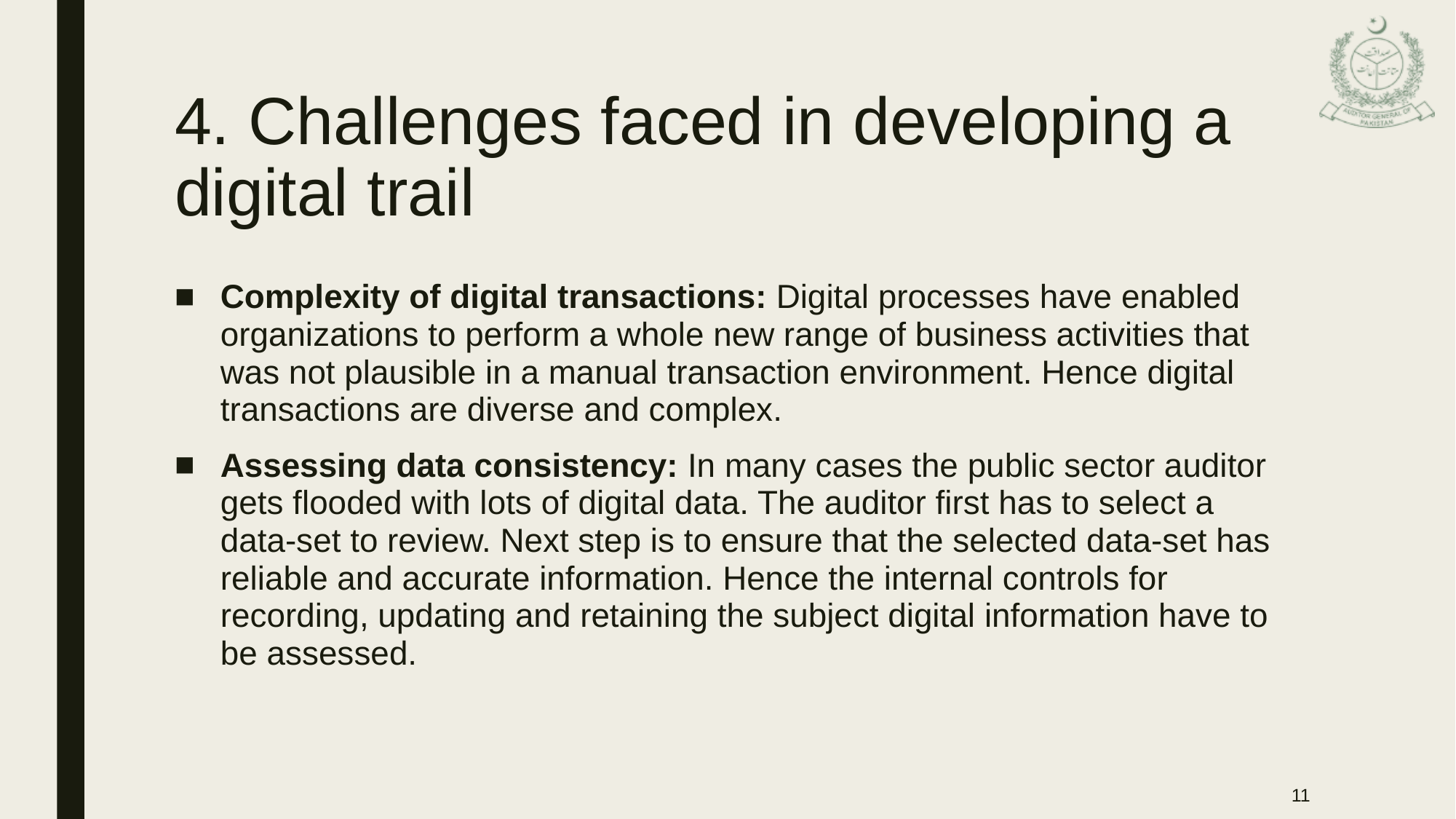

# 4. Challenges faced in developing a digital trail
Complexity of digital transactions: Digital processes have enabled organizations to perform a whole new range of business activities that was not plausible in a manual transaction environment. Hence digital transactions are diverse and complex.
Assessing data consistency: In many cases the public sector auditor gets flooded with lots of digital data. The auditor first has to select a data-set to review. Next step is to ensure that the selected data-set has reliable and accurate information. Hence the internal controls for recording, updating and retaining the subject digital information have to be assessed.

11